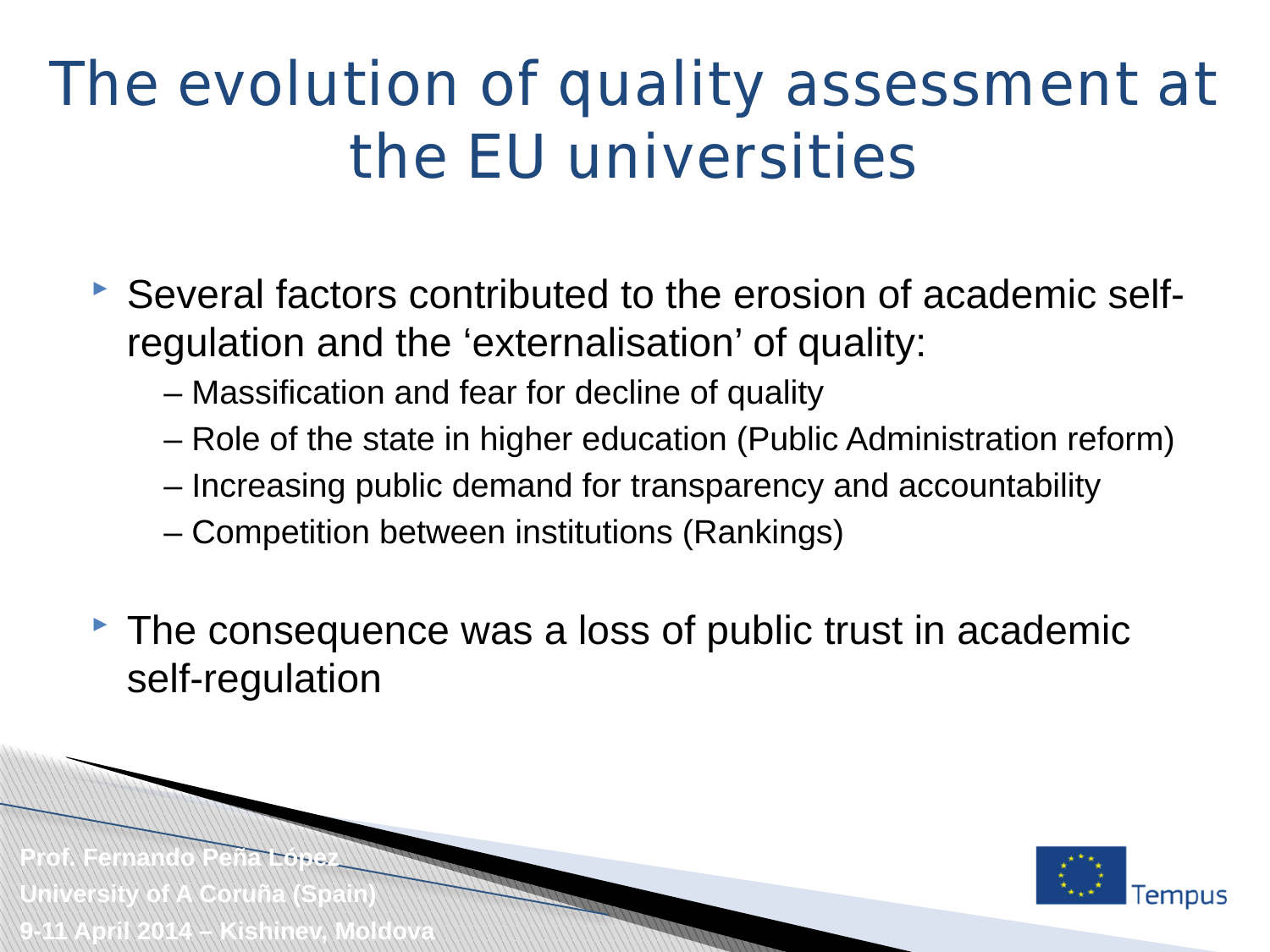

The evolution of quality assessment at the EU universities

Several factors contributed to the erosion of academic self-regulation and the ‘externalisation’ of quality:
– Massification and fear for decline of quality
– Role of the state in higher education (Public Administration reform)
– Increasing public demand for transparency and accountability
– Competition between institutions (Rankings)

The consequence was a loss of public trust in academic self-regulation